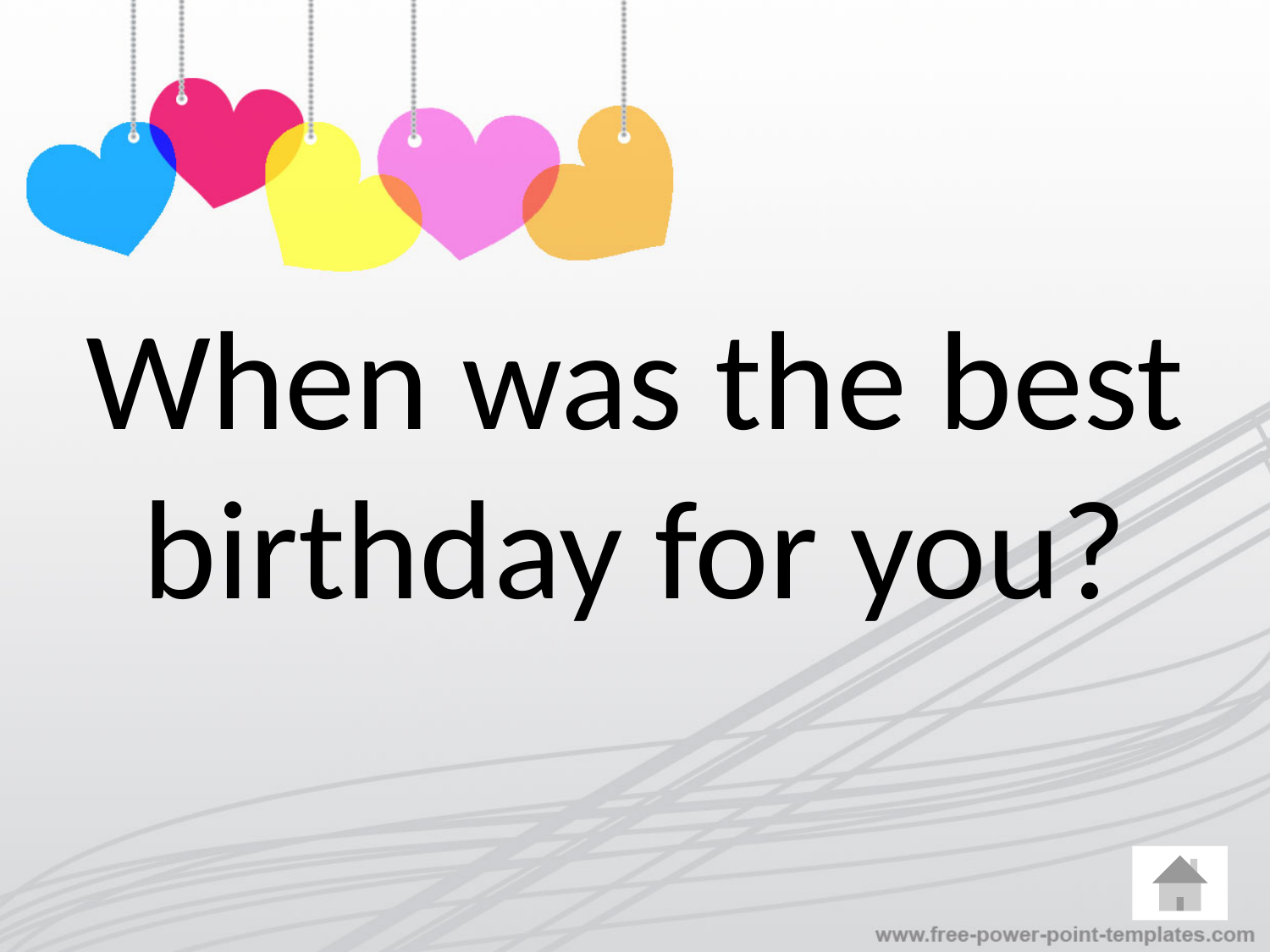

# When was the best birthday for you?